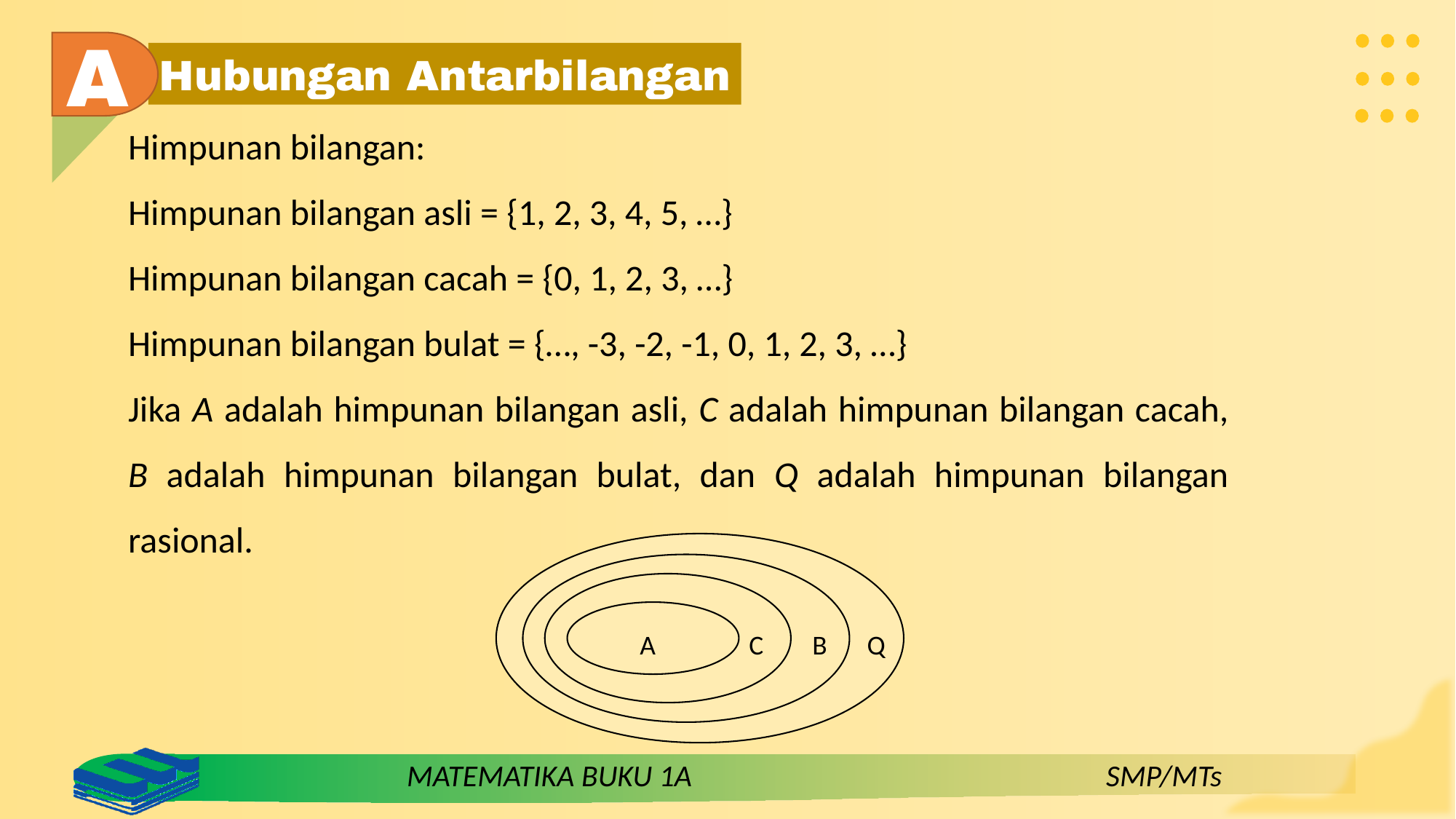

A
Hubungan Antarbilangan

Himpunan bilangan:
Himpunan bilangan asli = {1, 2, 3, 4, 5, …}
Himpunan bilangan cacah = {0, 1, 2, 3, …}
Himpunan bilangan bulat = {…, -3, -2, -1, 0, 1, 2, 3, …}
Jika A adalah himpunan bilangan asli, C adalah himpunan bilangan cacah, B adalah himpunan bilangan bulat, dan Q adalah himpunan bilangan rasional.

A
C
B
Q